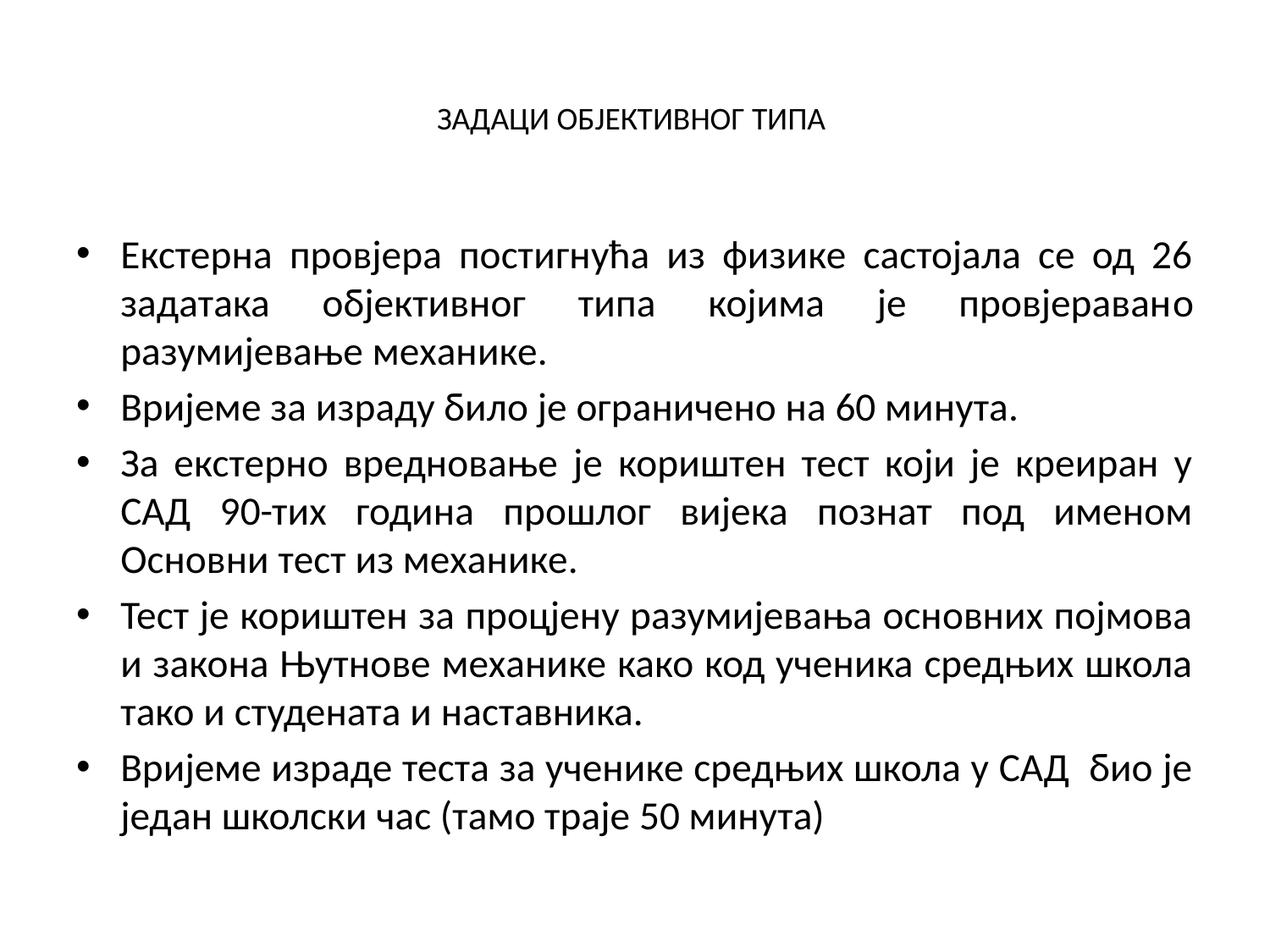

# ЗАДАЦИ ОБЈЕКТИВНОГ ТИПА
Екстерна провјера постигнућа из физике састојала се од 26 задатака објективног типа којима је провјеравано разумијевање механике.
Вријеме за израду било је ограничено на 60 минута.
За екстерно вредновање је кориштен тест који је креиран у САД 90-тих година прошлог вијека познат под именом Основни тест из механике.
Тест је кориштен за процјену разумијевања основних појмова и закона Њутнове механике како код ученика средњих школа тако и студената и наставника.
Вријеме израде теста за ученике средњих школа у САД  био је један школски час (тамо траје 50 минута)